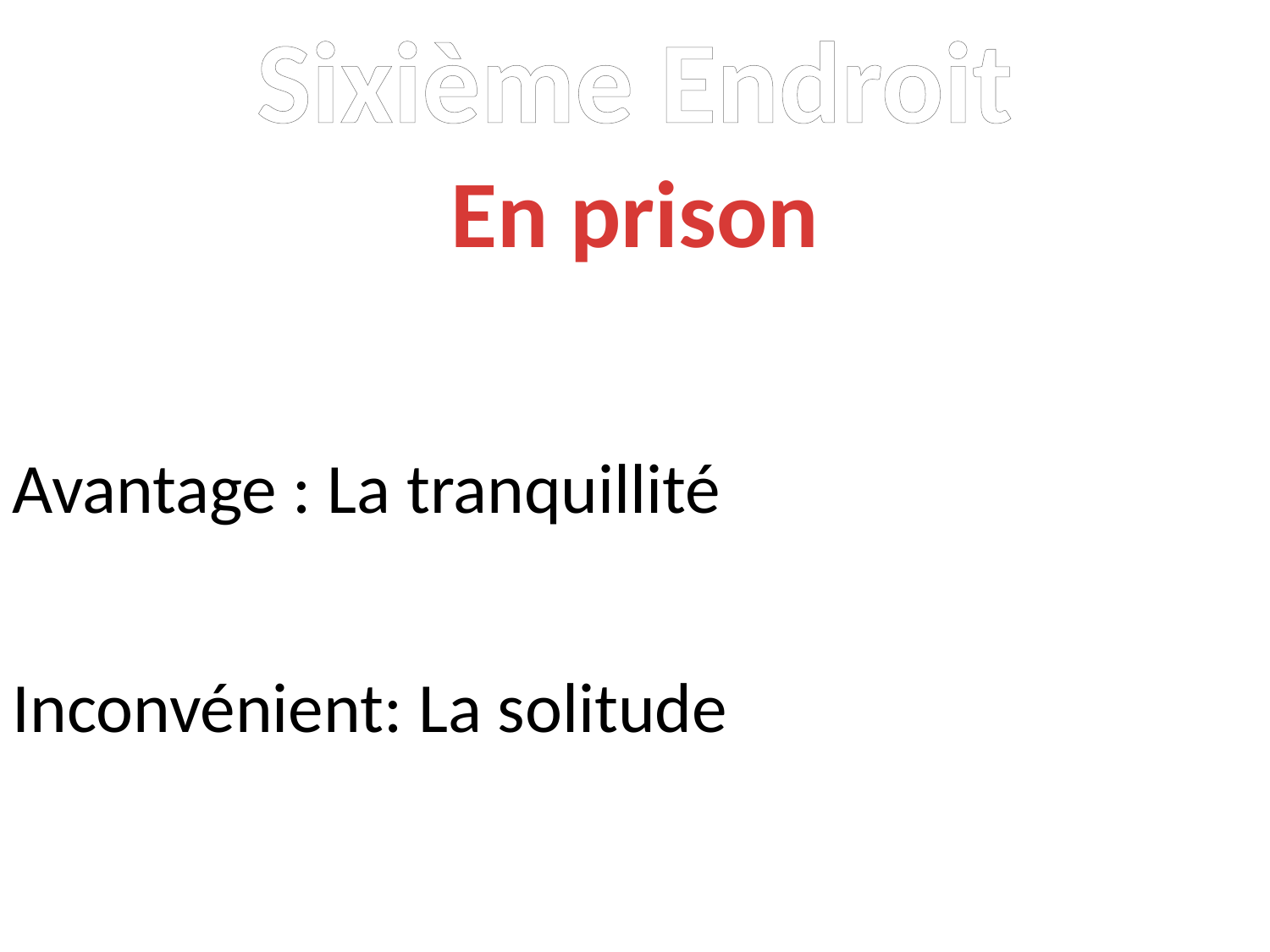

Sixième Endroit
En prison
Avantage : La tranquillité
Inconvénient: La solitude